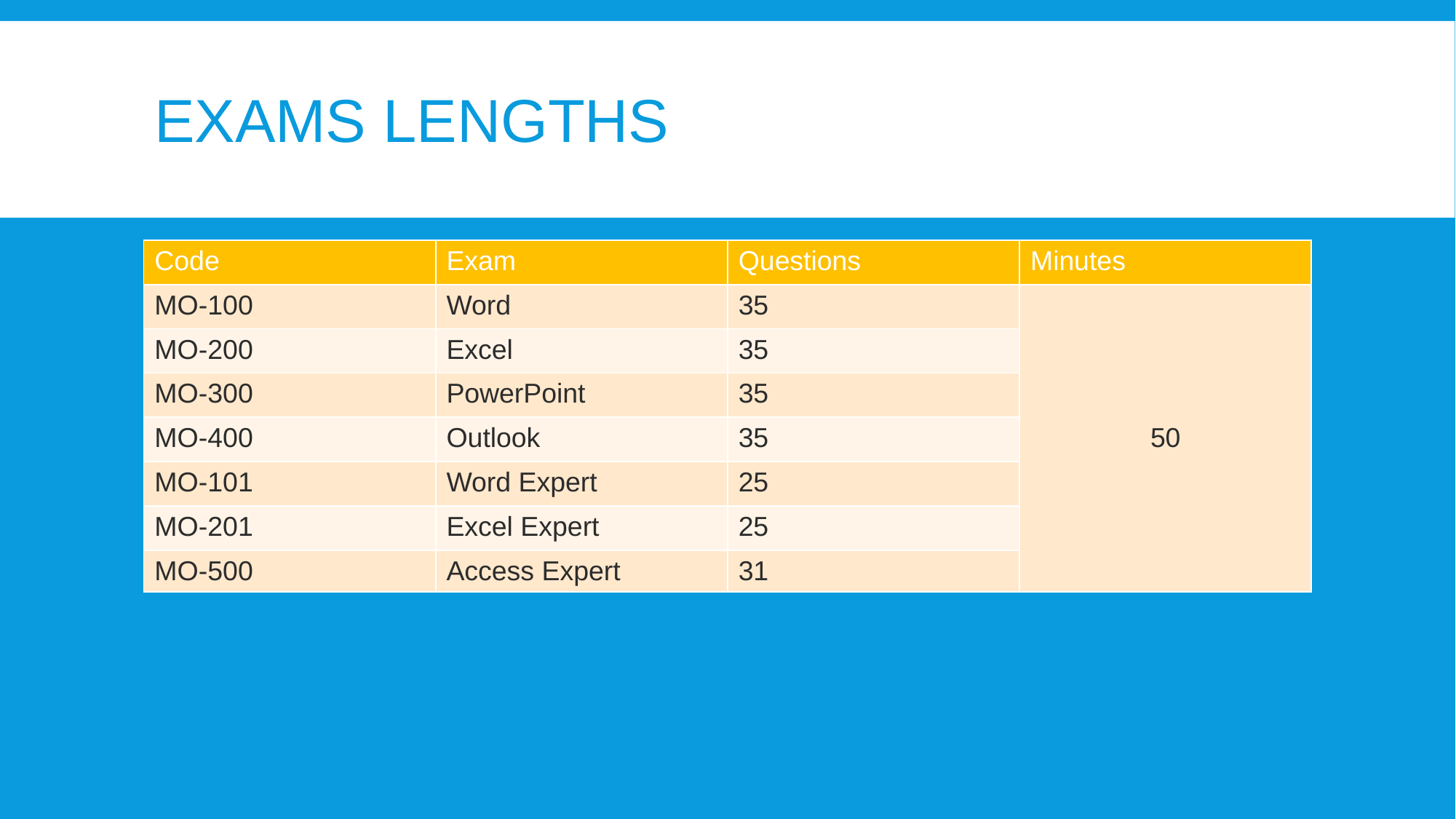

# Exams lengths
| Code | Exam | Questions | Minutes |
| --- | --- | --- | --- |
| MO-100 | Word | 35 | 50 |
| MO-200 | Excel | 35 |  |
| MO-300 | PowerPoint | 35 |  |
| MO-400 | Outlook | 35 |  |
| MO-101 | Word Expert | 25 |  |
| MO-201 | Excel Expert | 25 |  |
| MO-500 | Access Expert | 31 |  |